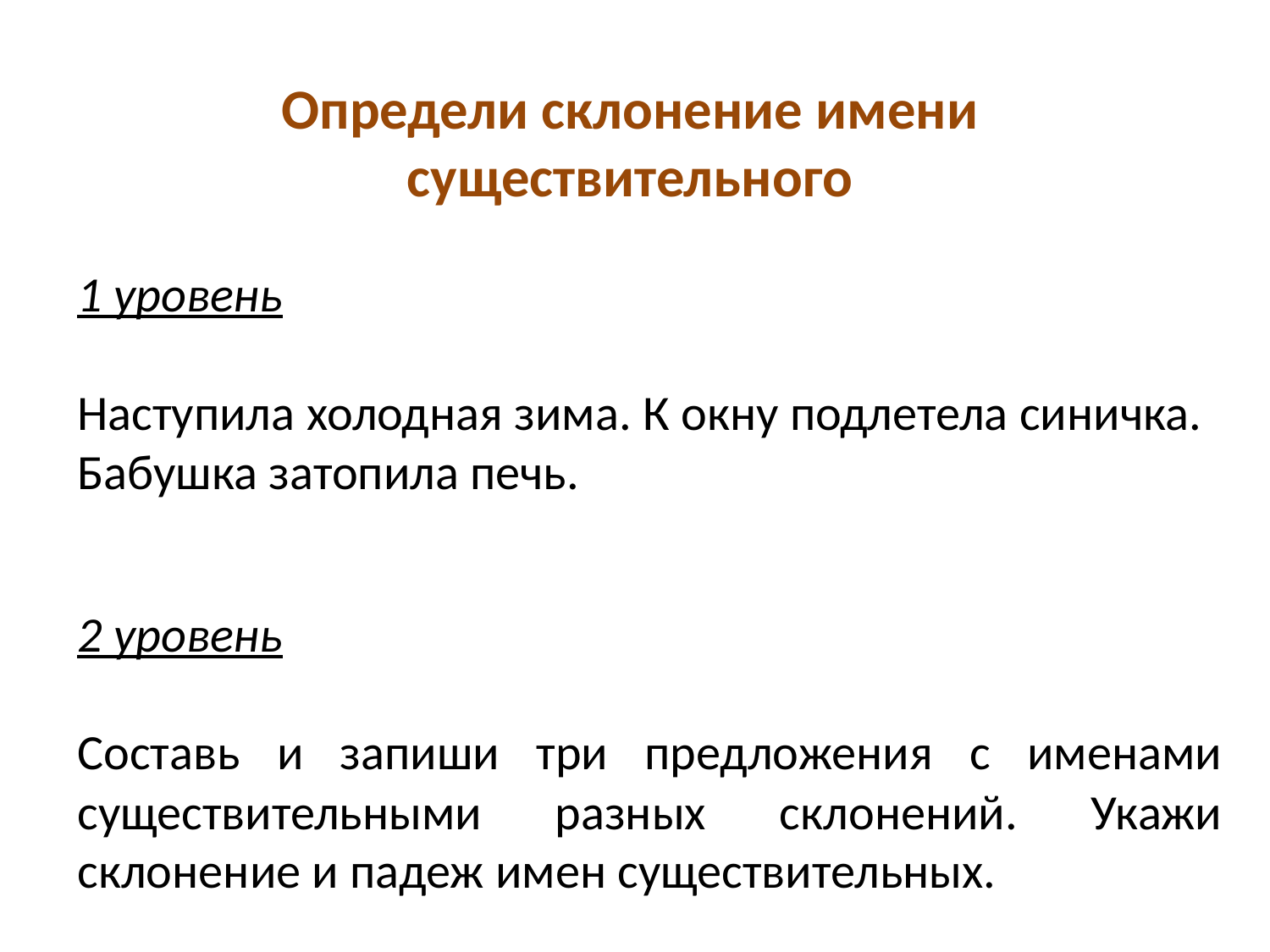

Определи склонение имени существительного
1 уровень

Наступила холодная зима. К окну подлетела синичка. Бабушка затопила печь.
2 уровень

Составь и запиши три предложения с именами существительными разных склонений. Укажи склонение и падеж имен существительных.